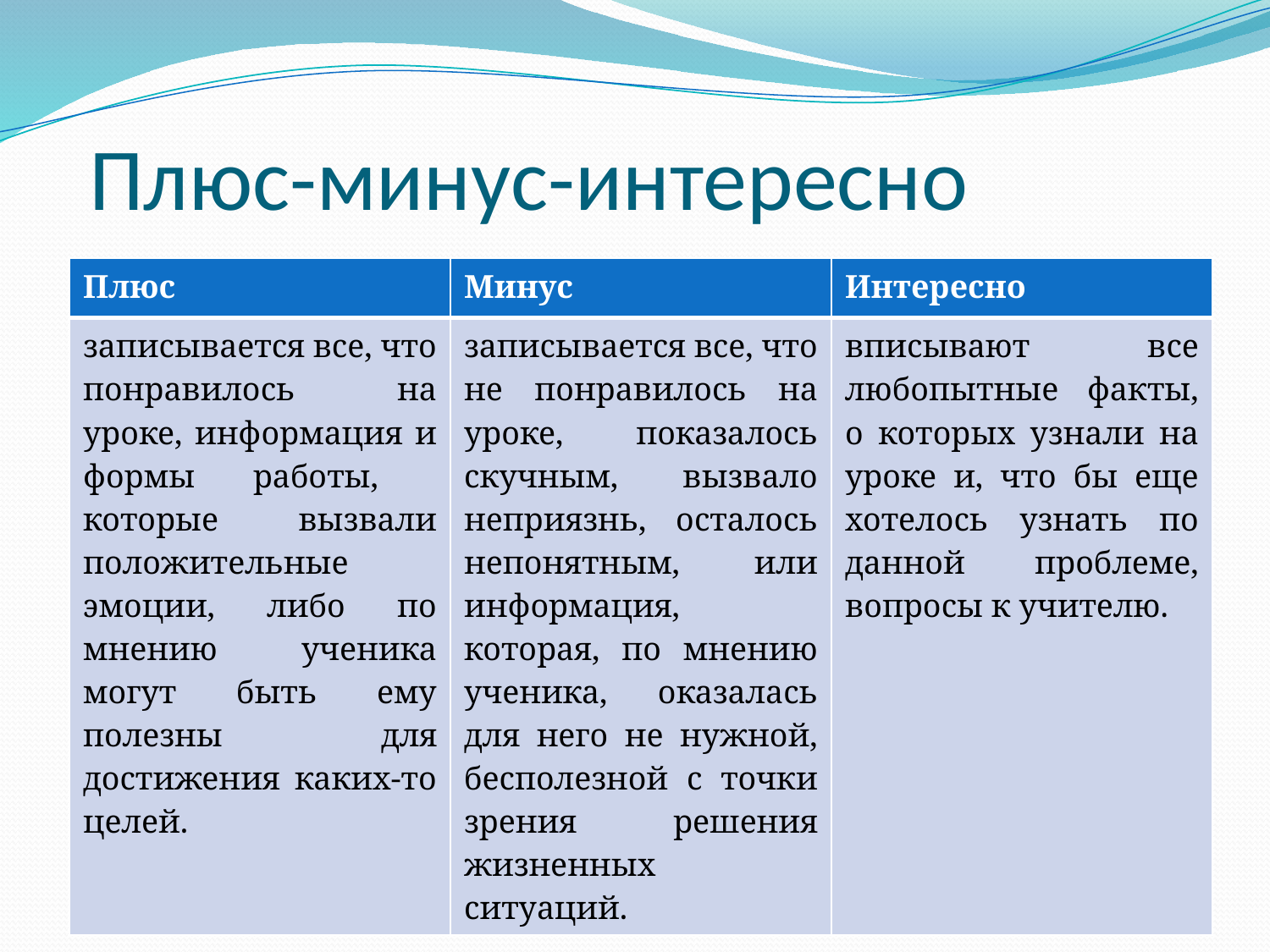

# Плюс-минус-интересно
| Плюс | Минус | Интересно |
| --- | --- | --- |
| записывается все, что понравилось на уроке, информация и формы работы, которые вызвали положительные эмоции, либо по мнению ученика могут быть ему полезны для достижения каких-то целей. | записывается все, что не понравилось на уроке, показалось скучным, вызвало неприязнь, осталось непонятным, или информация, которая, по мнению ученика, оказалась для него не нужной, бесполезной с точки зрения решения жизненных ситуаций. | вписывают все любопытные факты, о которых узнали на уроке и, что бы еще хотелось узнать по данной проблеме, вопросы к учителю. |